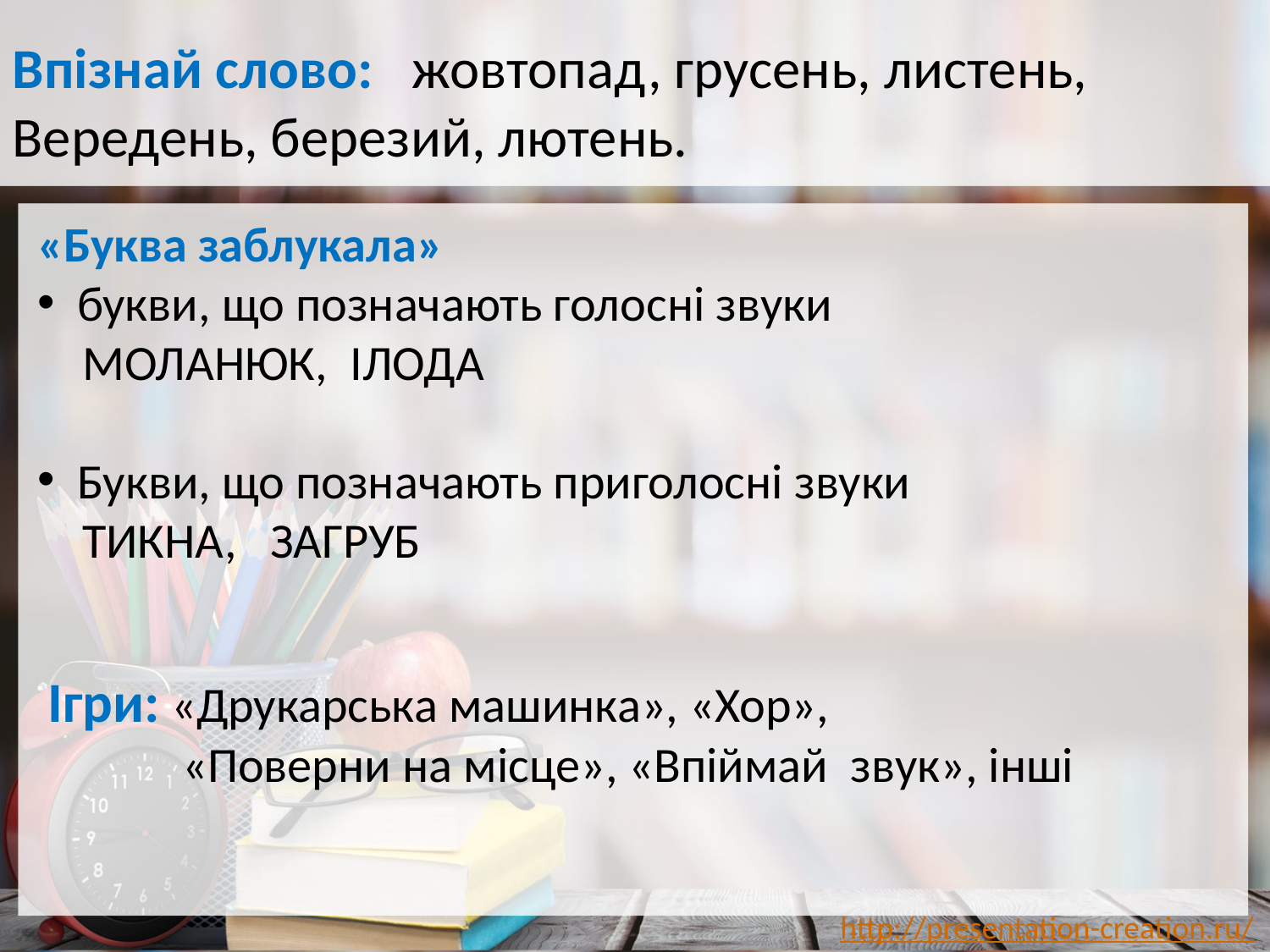

Впізнай слово:   жовтопад, грусень, листень,
Вередень, березий, лютень.
«Буква заблукала»
букви, що позначають голосні звуки
    МОЛАНЮК,  ІЛОДА

Букви, що позначають приголосні звуки
    ТИКНА,   ЗАГРУБ

Ігри: «Друкарська машинка», «Хор»,
            «Поверни на місце», «Впіймай  звук», інші